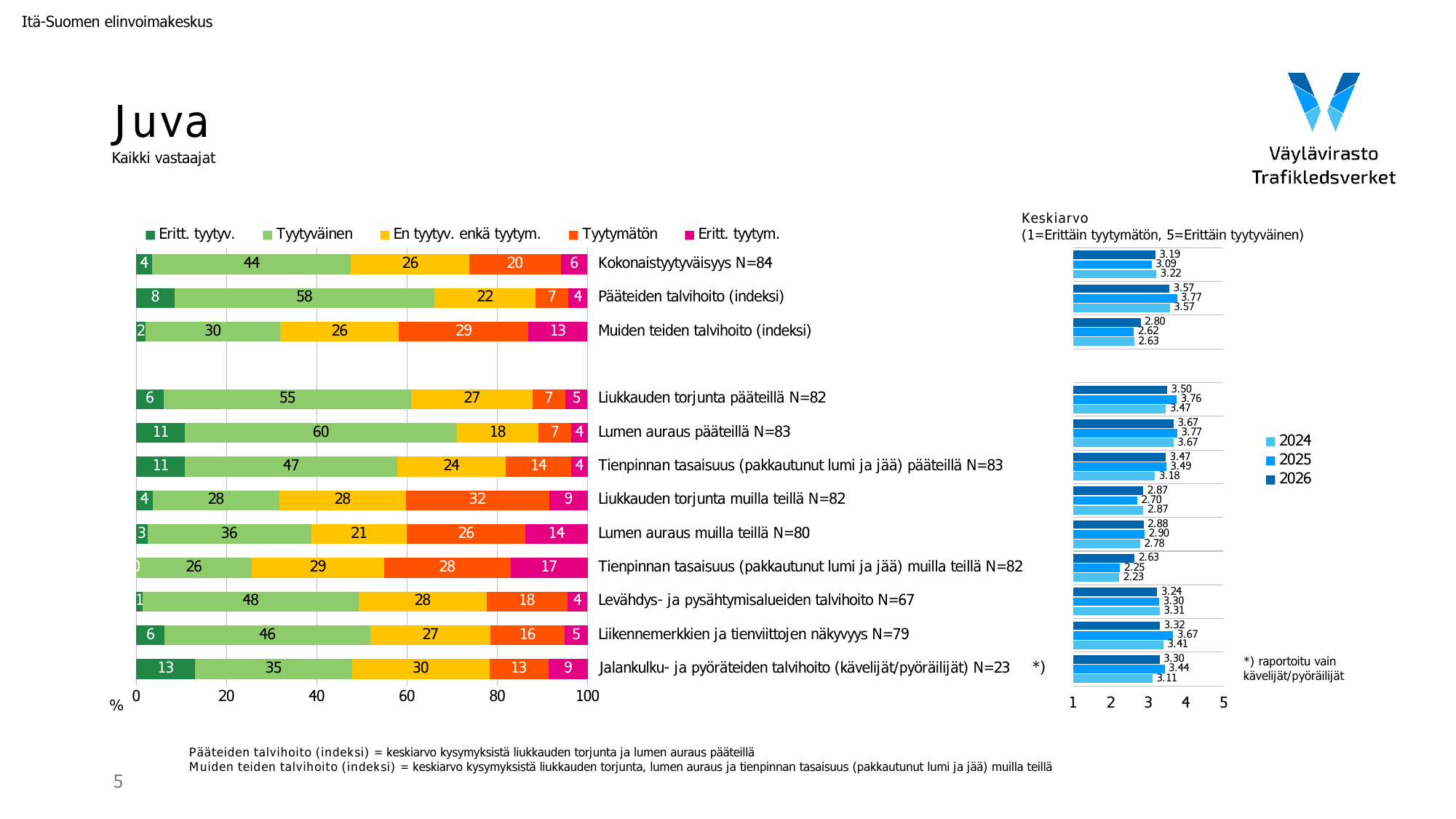

Itä-Suomen elinvoimakeskus
# Juva
Kaikki vastaajat
Keskiarvo
(1=Erittäin tyytymätön, 5=Erittäin tyytyväinen)

### Chart

| Category | Eritt. tyytyv. | Tyytyväinen | En tyytyv. enkä tyytym. | Tyytymätön | Eritt. tyytym. |
|---|---|---|---|---|---|
| Kokonaistyytyväisyys N=84 | 3.571428571428571 | 44.047619047619044 | 26.190476190476193 | 20.238095238095237 | 5.952380952380952 |
| Pääteiden talvihoito (indeksi) | 8.484848484848484 | 57.57575757575758 | 22.424242424242426 | 7.2727272727272725 | 4.242424242424242 |
| Muiden teiden talvihoito (indeksi) | 2.0491803278688523 | 29.918032786885245 | 26.229508196721312 | 28.688524590163933 | 13.114754098360656 |
|  | None | None | None | None | None |
| Liukkauden torjunta pääteillä N=82 | 6.097560975609756 | 54.87804878048781 | 26.82926829268293 | 7.317073170731707 | 4.878048780487805 |
| Lumen auraus pääteillä N=83 | 10.843373493975903 | 60.24096385542169 | 18.072289156626507 | 7.228915662650602 | 3.614457831325301 |
| Tienpinnan tasaisuus (pakkautunut lumi ja jää) pääteillä N=83 | 10.843373493975903 | 46.98795180722892 | 24.096385542168676 | 14.457831325301203 | 3.614457831325301 |
| Liukkauden torjunta muilla teillä N=82 | 3.6585365853658534 | 28.04878048780488 | 28.04878048780488 | 31.70731707317073 | 8.536585365853659 |
| Lumen auraus muilla teillä N=80 | 2.5 | 36.25 | 21.25 | 26.25 | 13.750000000000002 |
| Tienpinnan tasaisuus (pakkautunut lumi ja jää) muilla teillä N=82 | 0.0 | 25.609756097560975 | 29.268292682926827 | 28.04878048780488 | 17.073170731707318 |
| Levähdys- ja pysähtymisalueiden talvihoito N=67 | 1.4925373134328357 | 47.76119402985074 | 28.35820895522388 | 17.91044776119403 | 4.477611940298507 |
| Liikennemerkkien ja tienviittojen näkyvyys N=79 | 6.329113924050633 | 45.56962025316456 | 26.582278481012654 | 16.455696202531644 | 5.063291139240507 |
| Jalankulku- ja pyöräteiden talvihoito (kävelijät/pyöräilijät) N=23 | 13.043478260869565 | 34.78260869565217 | 30.434782608695656 | 13.043478260869565 | 8.695652173913043 |

### Chart

| Category | 2026 | 2025 | 2024 |
|---|---|---|---|
*) raportoitu vain
kävelijät/pyöräilijät
*)
%
Pääteiden talvihoito (indeksi) = keskiarvo kysymyksistä liukkauden torjunta ja lumen auraus pääteillä
Muiden teiden talvihoito (indeksi) = keskiarvo kysymyksistä liukkauden torjunta, lumen auraus ja tienpinnan tasaisuus (pakkautunut lumi ja jää) muilla teillä

5